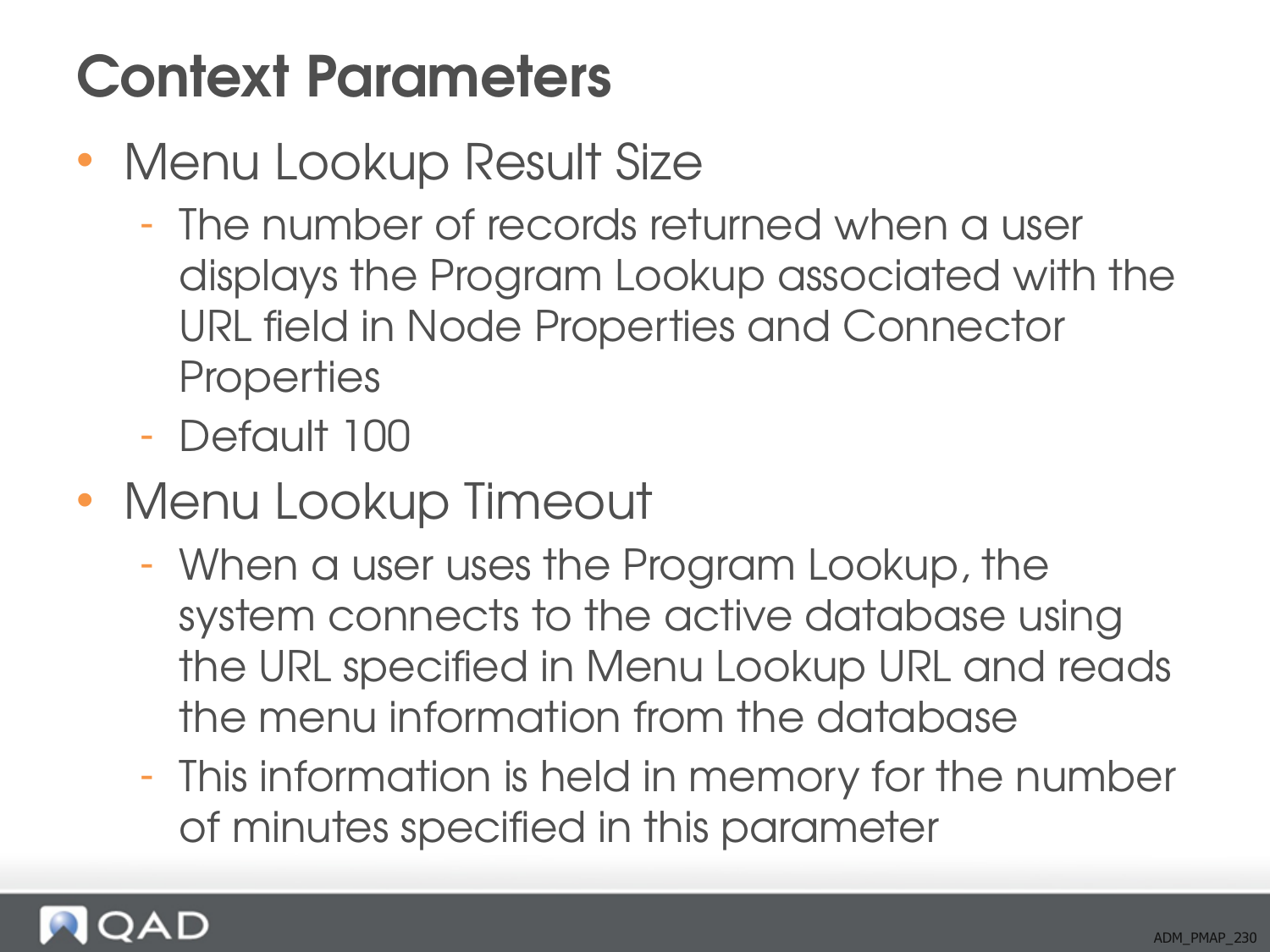

# Context Parameters
Menu Lookup Result Size
The number of records returned when a user displays the Program Lookup associated with the URL field in Node Properties and Connector Properties
Default 100
Menu Lookup Timeout
When a user uses the Program Lookup, the system connects to the active database using the URL specified in Menu Lookup URL and reads the menu information from the database
This information is held in memory for the number of minutes specified in this parameter

ADM_PMAP_230